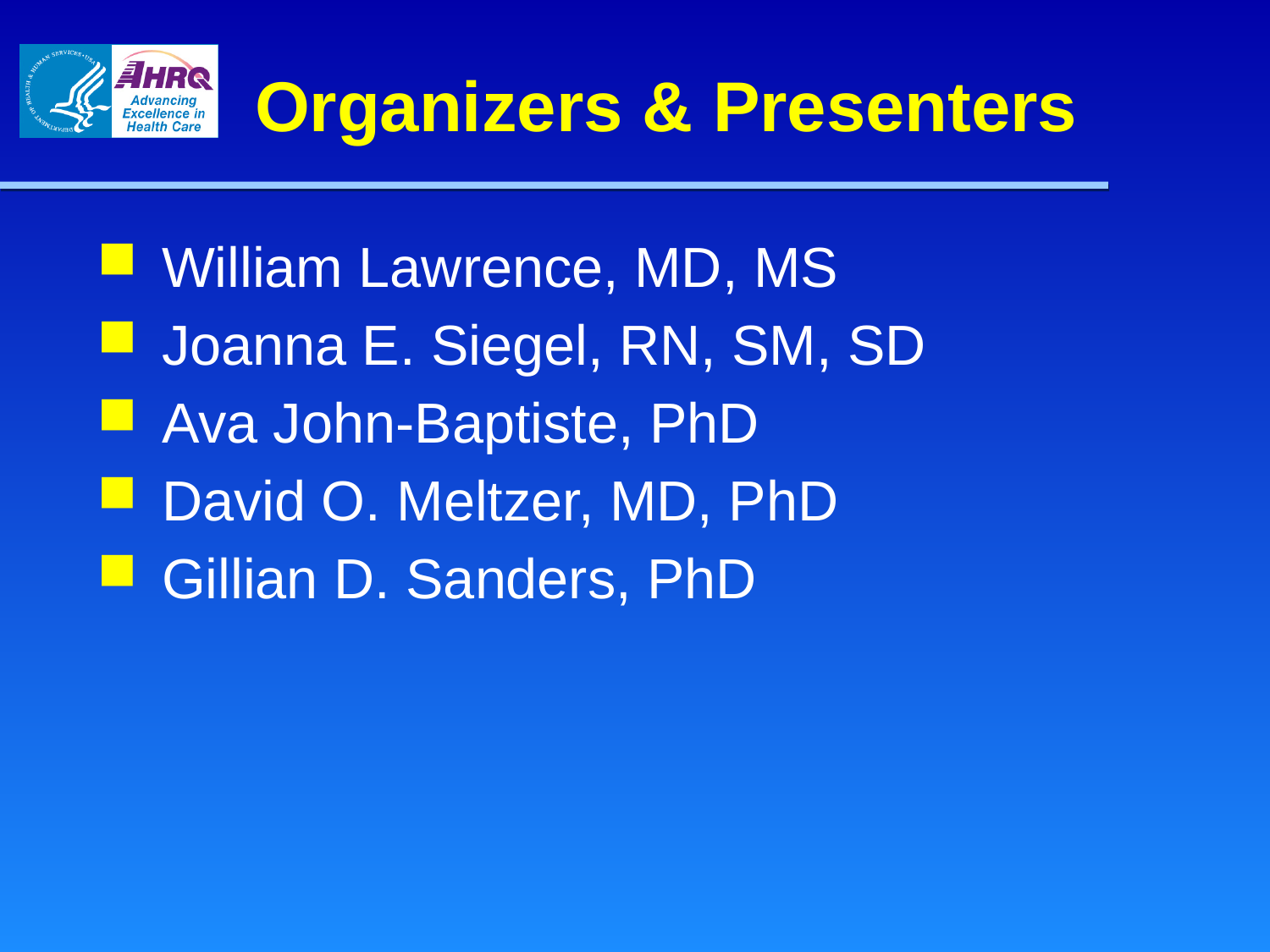

# Organizers & Presenters
William Lawrence, MD, MS
Joanna E. Siegel, RN, SM, SD
Ava John-Baptiste, PhD
David O. Meltzer, MD, PhD
Gillian D. Sanders, PhD